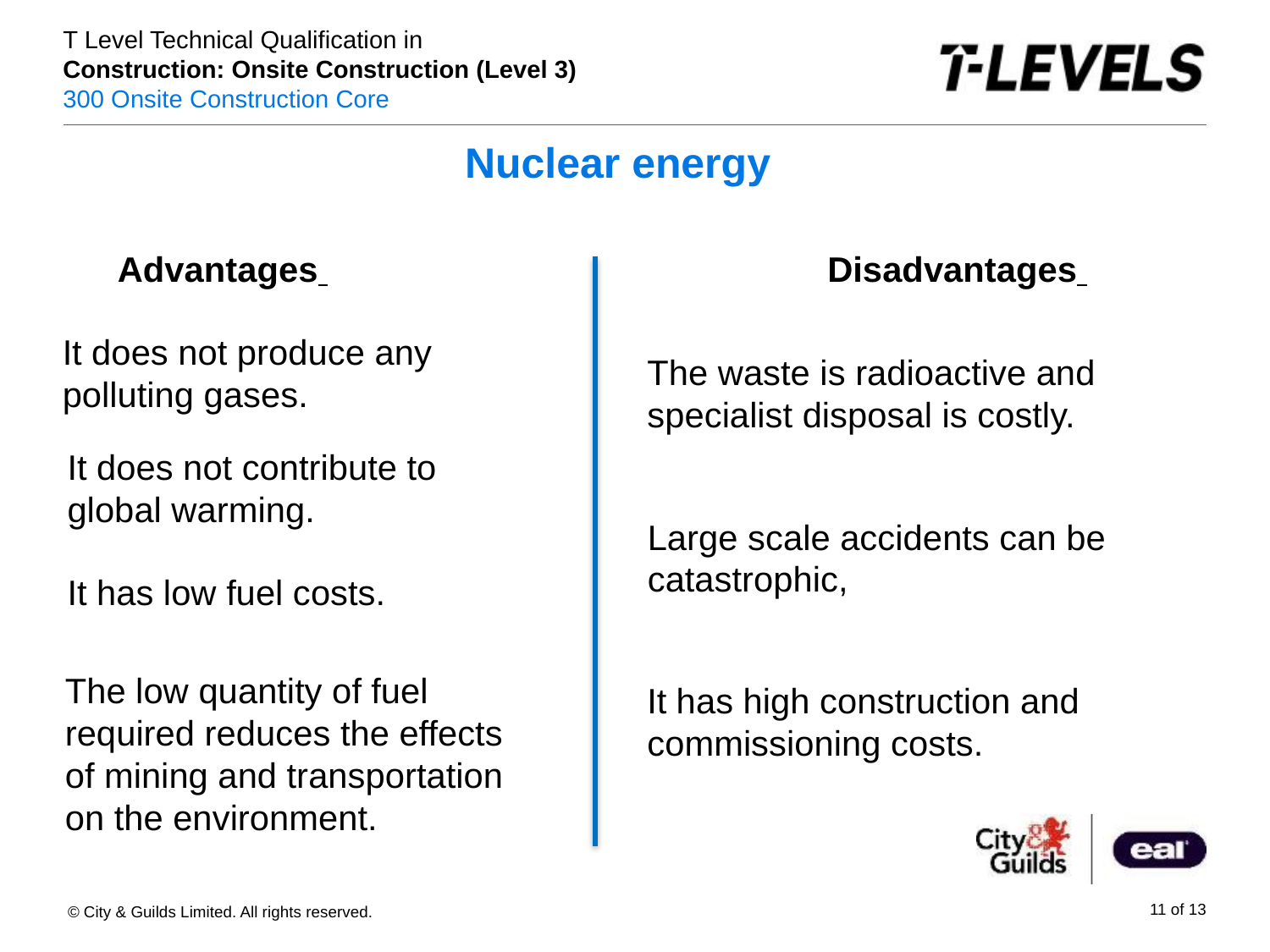

# Nuclear energy
Advantages
Disadvantages
It does not produce any polluting gases.
The waste is radioactive and specialist disposal is costly.
It does not contribute to global warming.
Large scale accidents can be catastrophic,
It has low fuel costs.
The low quantity of fuel required reduces the effects of mining and transportation on the environment.
It has high construction and commissioning costs.